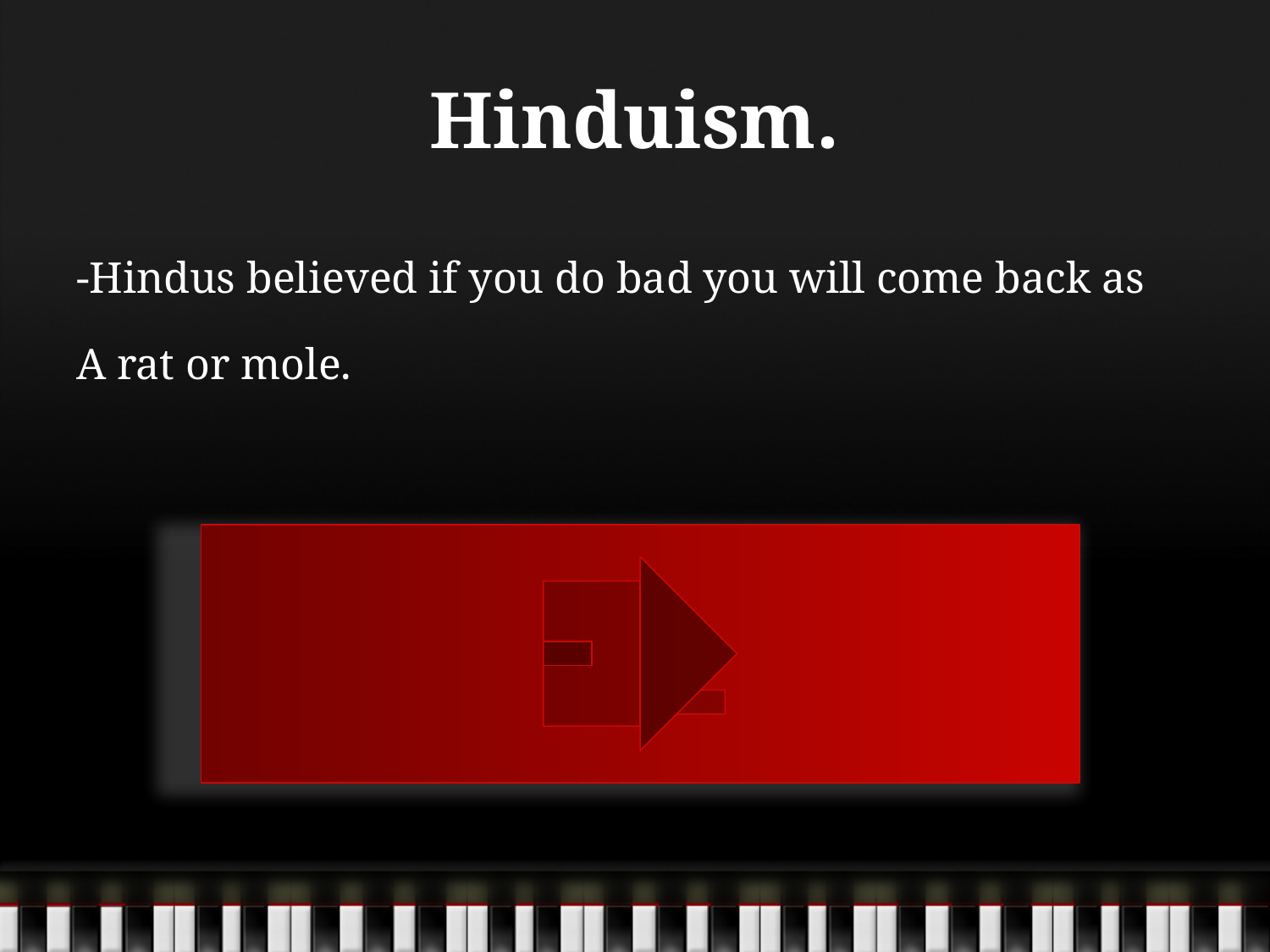

# Hinduism.

-Hindus believed if you do bad you will come back as
A rat or mole.